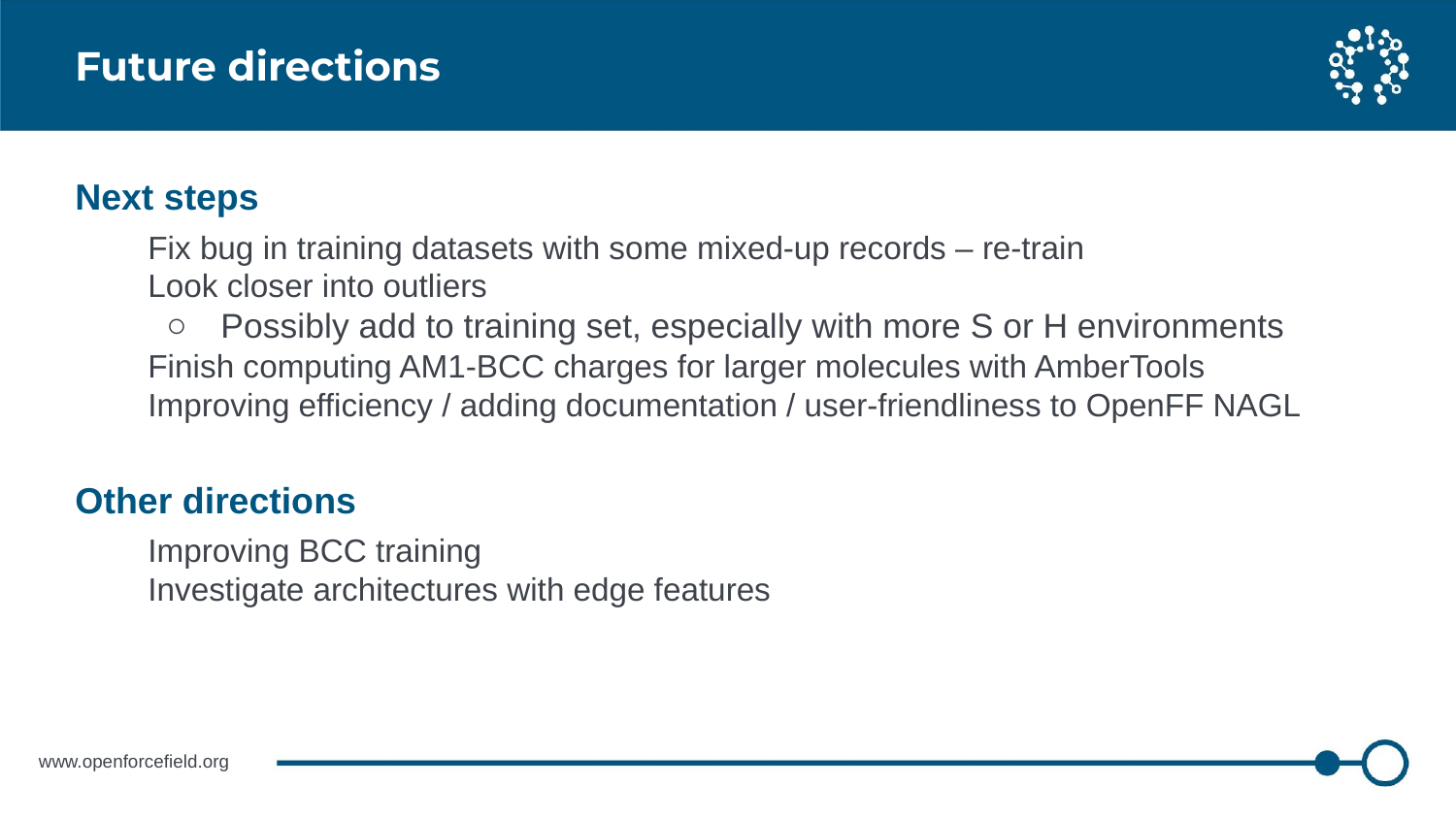

# Future directions

Next steps
Fix bug in training datasets with some mixed-up records – re-train
Look closer into outliers
Possibly add to training set, especially with more S or H environments
Finish computing AM1-BCC charges for larger molecules with AmberTools
Improving efficiency / adding documentation / user-friendliness to OpenFF NAGL
Other directions
Improving BCC training
Investigate architectures with edge features